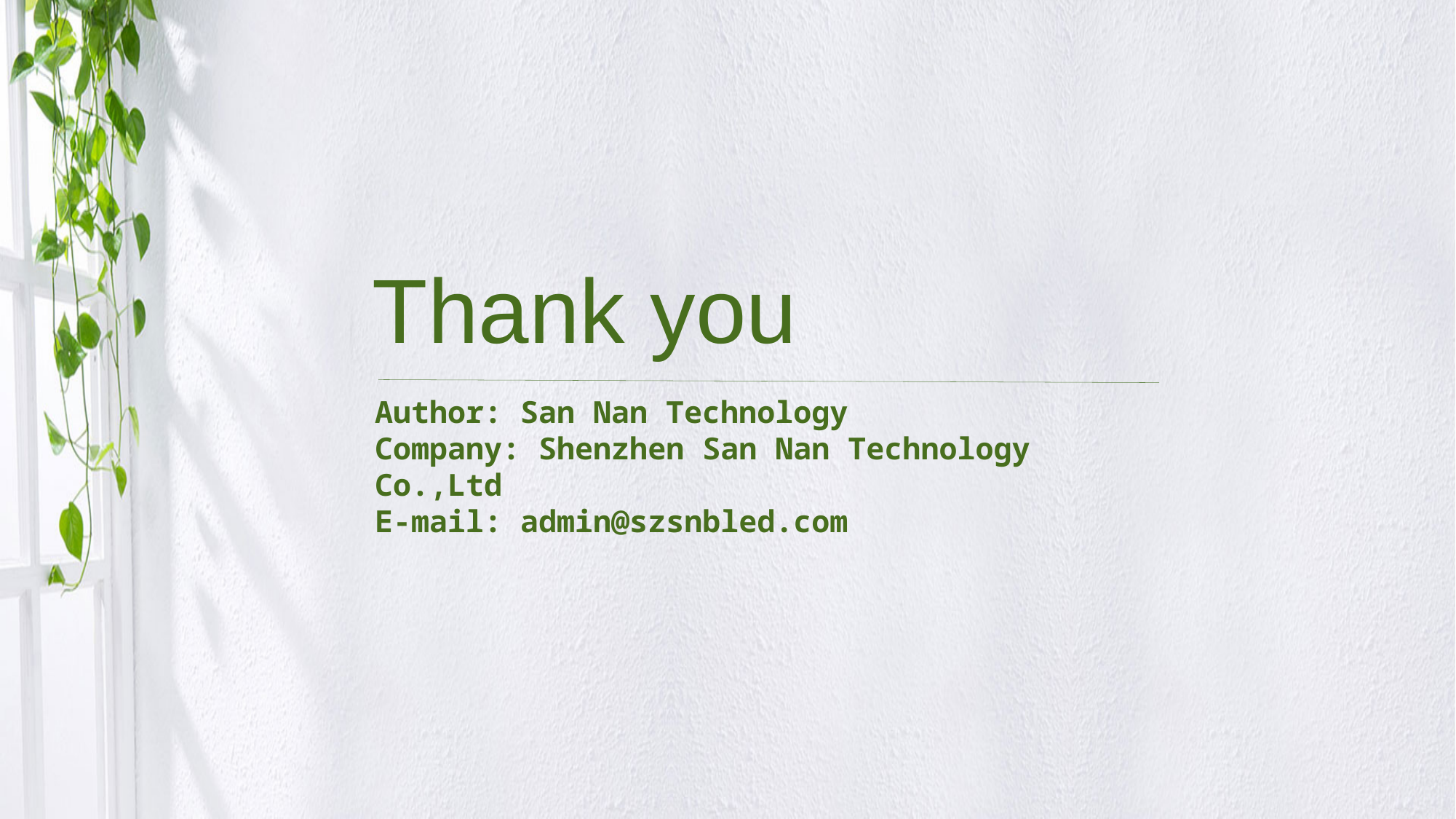

Thank you
Author: San Nan Technology
Company: Shenzhen San Nan Technology Co.,Ltd
E-mail: admin@szsnbled.com